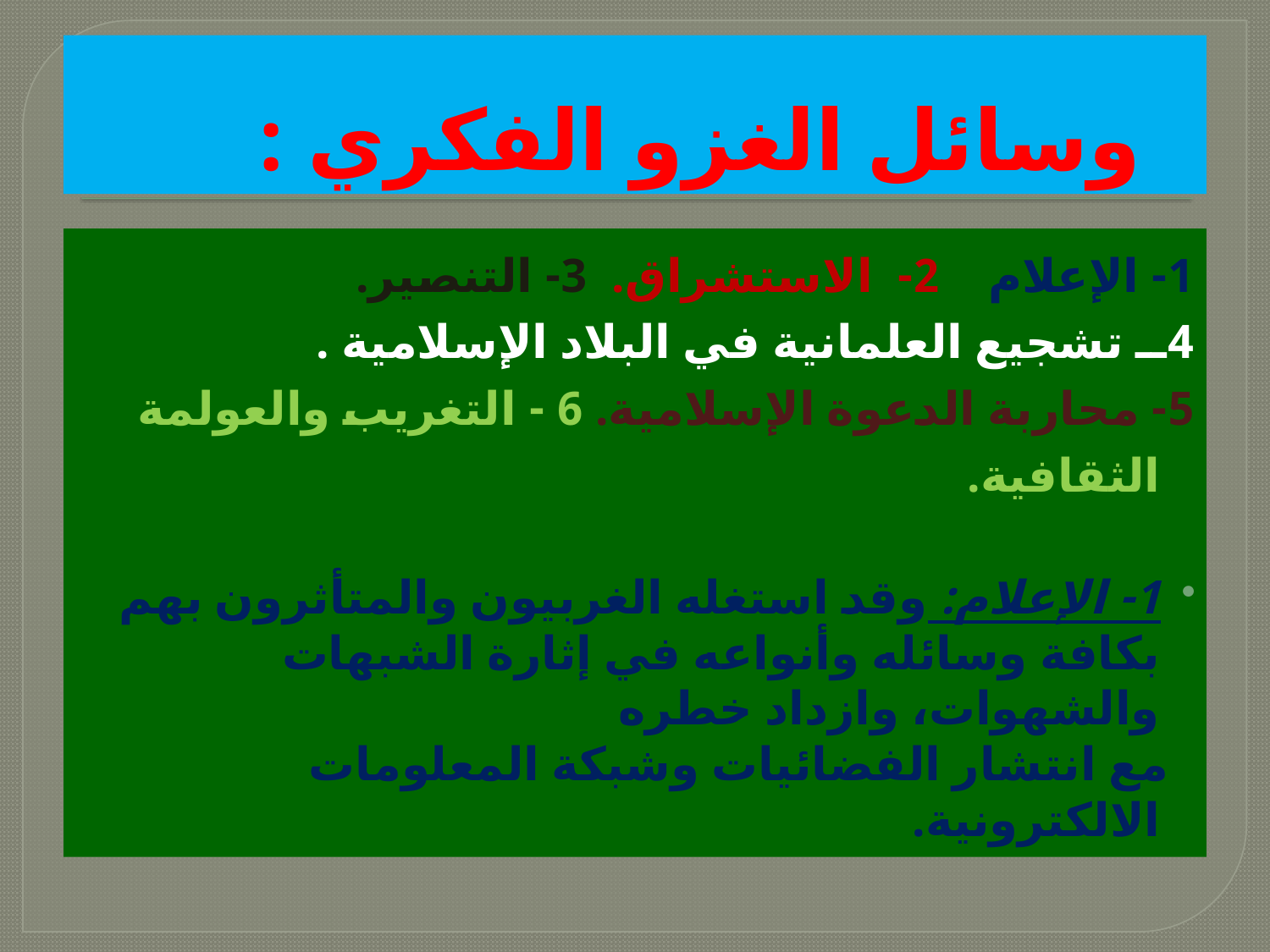

# وسائل الغزو الفكري :
1- الإعلام    2-  الاستشراق.  3- التنصير.
4ــ تشجيع العلمانية في البلاد الإسلامية .
5- محاربة الدعوة الإسلامية. 6 - التغريب والعولمة الثقافية.

1- الإعلام: وقد استغله الغربيون والمتأثرون بهم بكافة وسائله وأنواعه في إثارة الشبهات والشهوات، وازداد خطره
  مع انتشار الفضائيات وشبكة المعلومات الالكترونية.